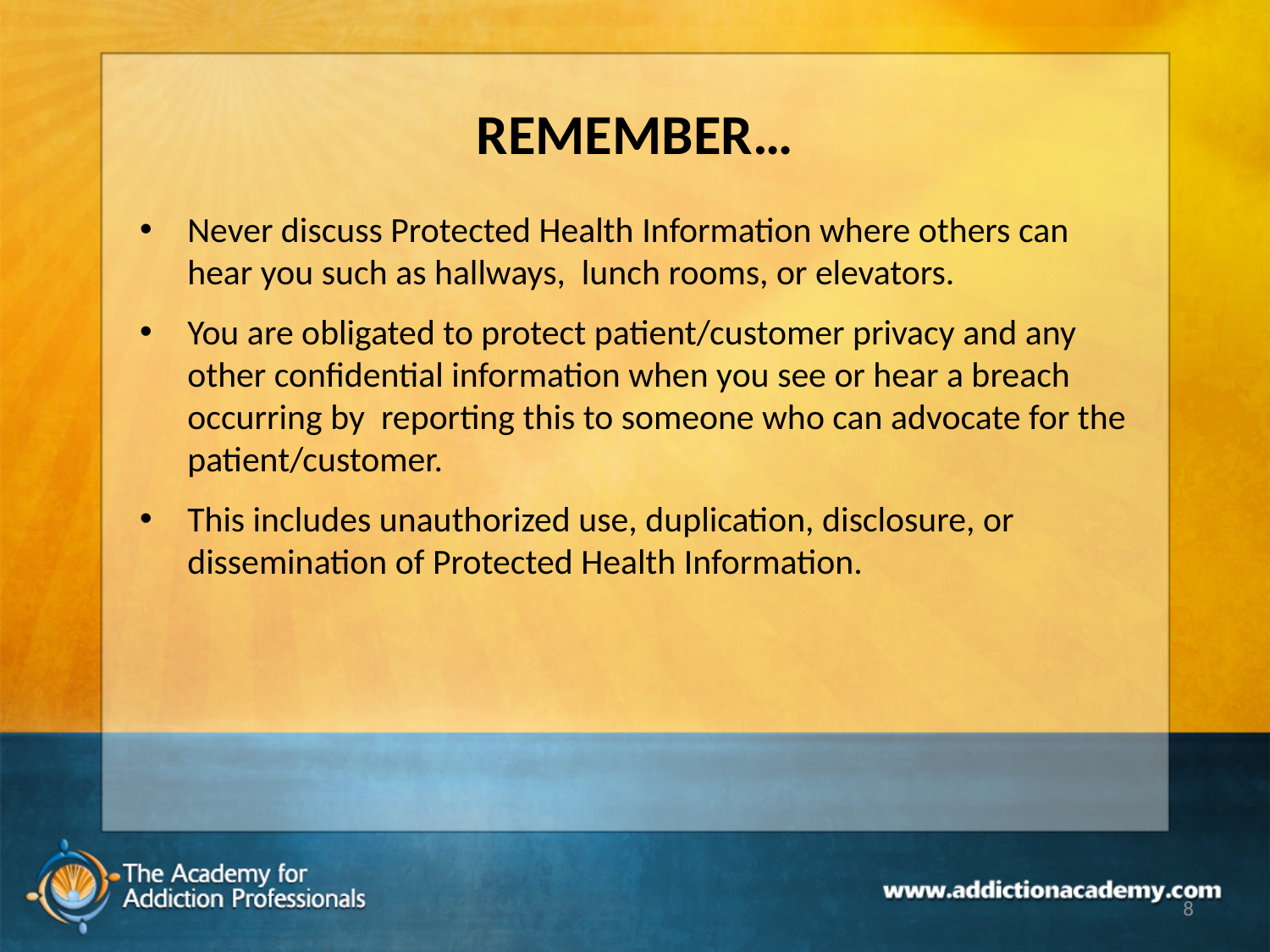

# REMEMBER…
Never discuss Protected Health Information where others can hear you such as hallways,  lunch rooms, or elevators.
You are obligated to protect patient/customer privacy and any other confidential information when you see or hear a breach occurring by  reporting this to someone who can advocate for the patient/customer.
This includes unauthorized use, duplication, disclosure, or dissemination of Protected Health Information.

8